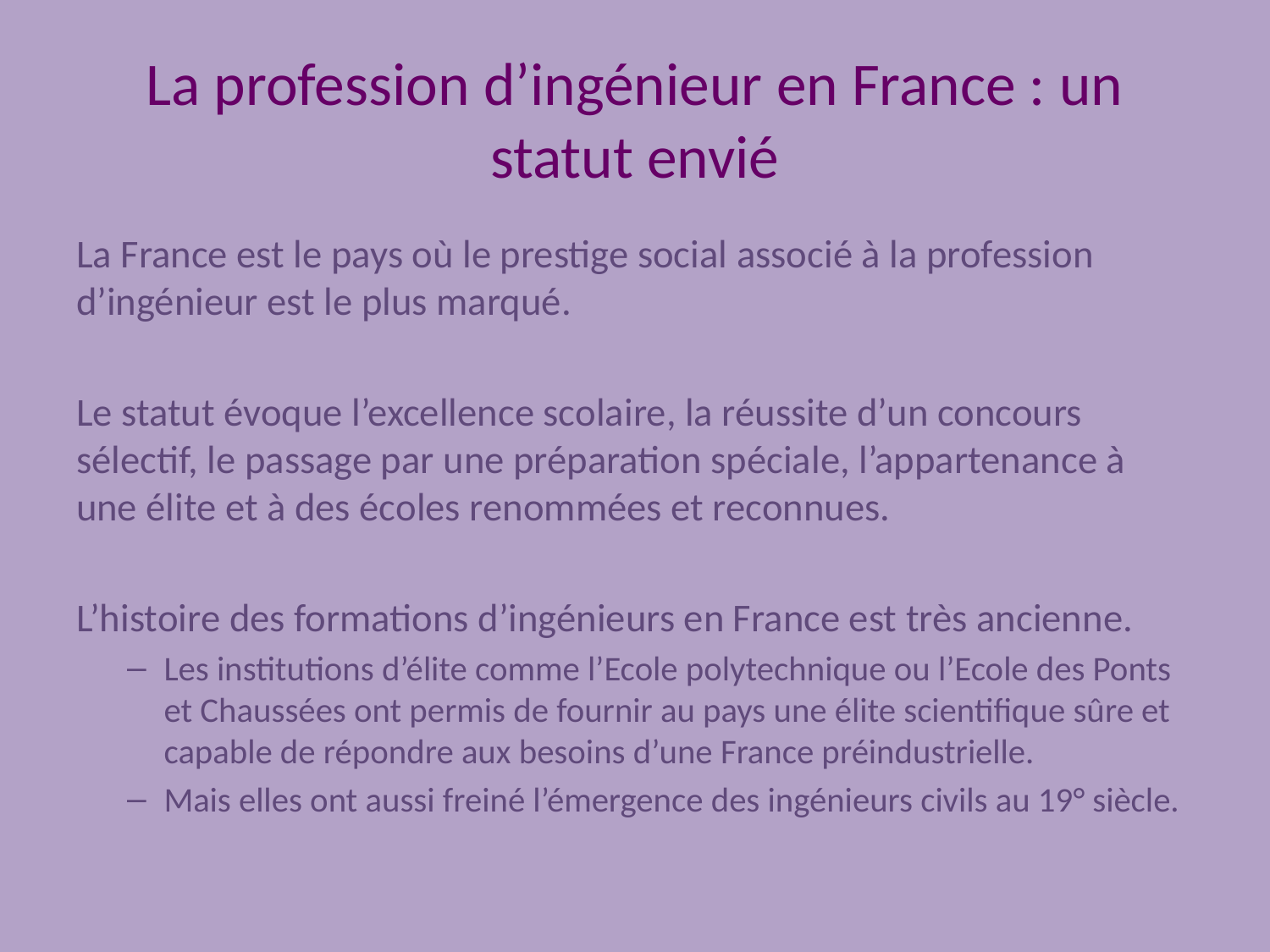

# La profession d’ingénieur en France : un statut envié
La France est le pays où le prestige social associé à la profession d’ingénieur est le plus marqué.

Le statut évoque l’excellence scolaire, la réussite d’un concours sélectif, le passage par une préparation spéciale, l’appartenance à une élite et à des écoles renommées et reconnues.

L’histoire des formations d’ingénieurs en France est très ancienne.
Les institutions d’élite comme l’Ecole polytechnique ou l’Ecole des Ponts et Chaussées ont permis de fournir au pays une élite scientifique sûre et capable de répondre aux besoins d’une France préindustrielle.
Mais elles ont aussi freiné l’émergence des ingénieurs civils au 19° siècle.